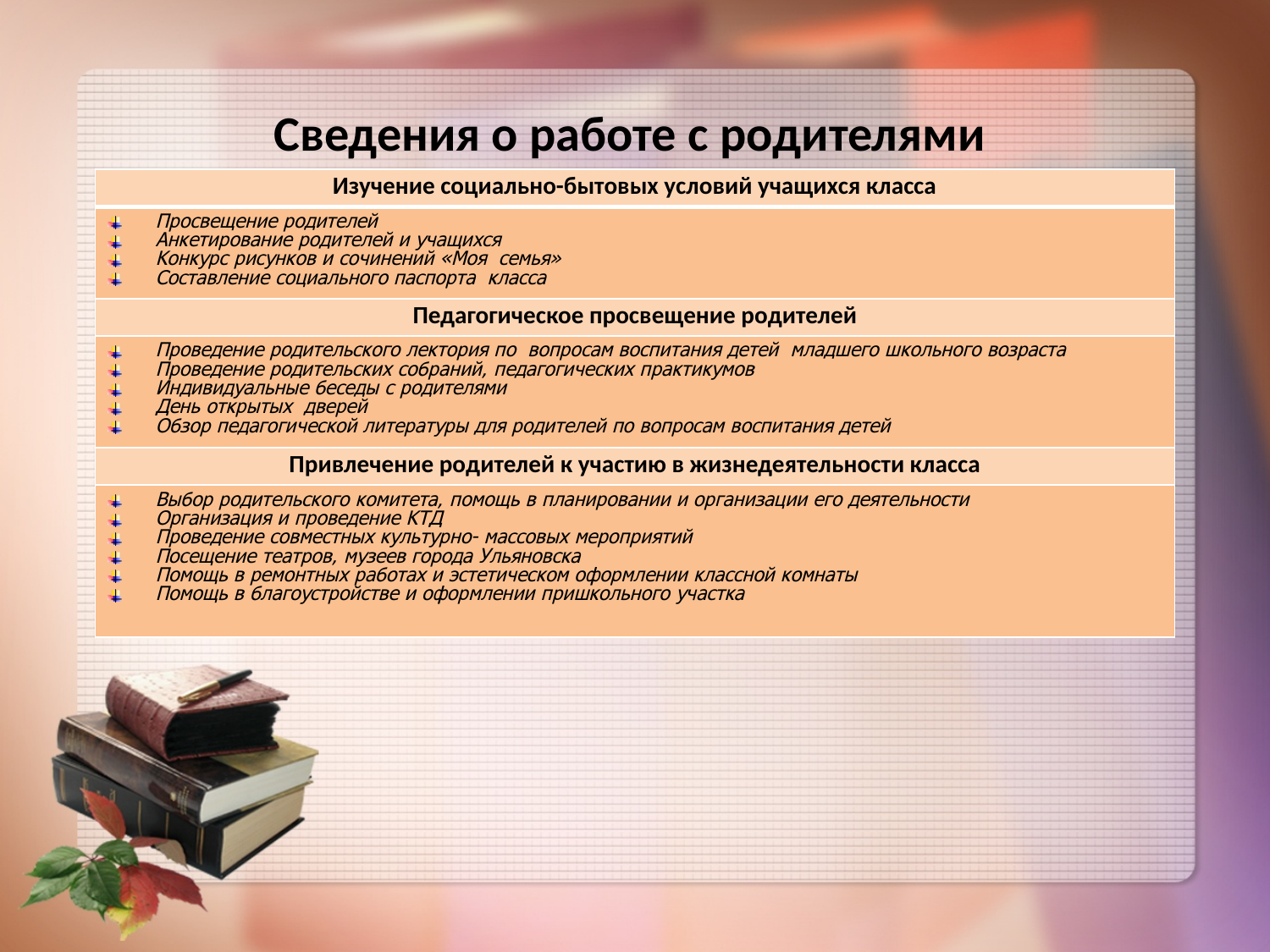

Сведения о работе с родителями

| Изучение социально-бытовых условий учащихся класса |
| --- |
| Просвещение родителей Анкетирование родителей и учащихся Конкурс рисунков и сочинений «Моя семья» Составление социального паспорта класса |
| Педагогическое просвещение родителей |
| Проведение родительского лектория по вопросам воспитания детей младшего школьного возраста Проведение родительских собраний, педагогических практикумов Индивидуальные беседы с родителями День открытых дверей Обзор педагогической литературы для родителей по вопросам воспитания детей |
| Привлечение родителей к участию в жизнедеятельности класса |
| Выбор родительского комитета, помощь в планировании и организации его деятельности Организация и проведение КТД Проведение совместных культурно- массовых мероприятий Посещение театров, музеев города Ульяновска Помощь в ремонтных работах и эстетическом оформлении классной комнаты Помощь в благоустройстве и оформлении пришкольного участка |